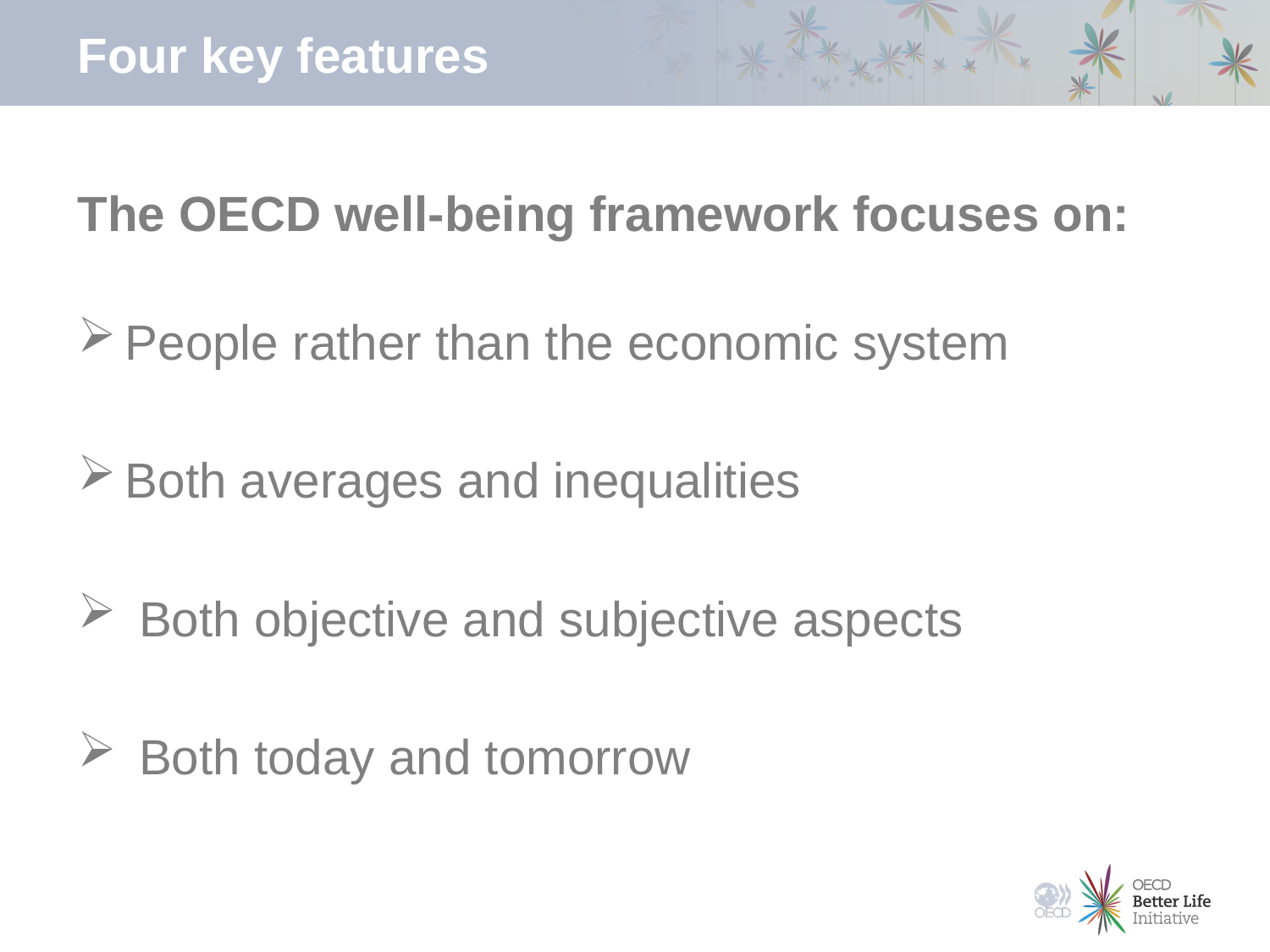

# Four key features
The OECD well-being framework focuses on:

People rather than the economic system

Both averages and inequalities

 Both objective and subjective aspects

 Both today and tomorrow